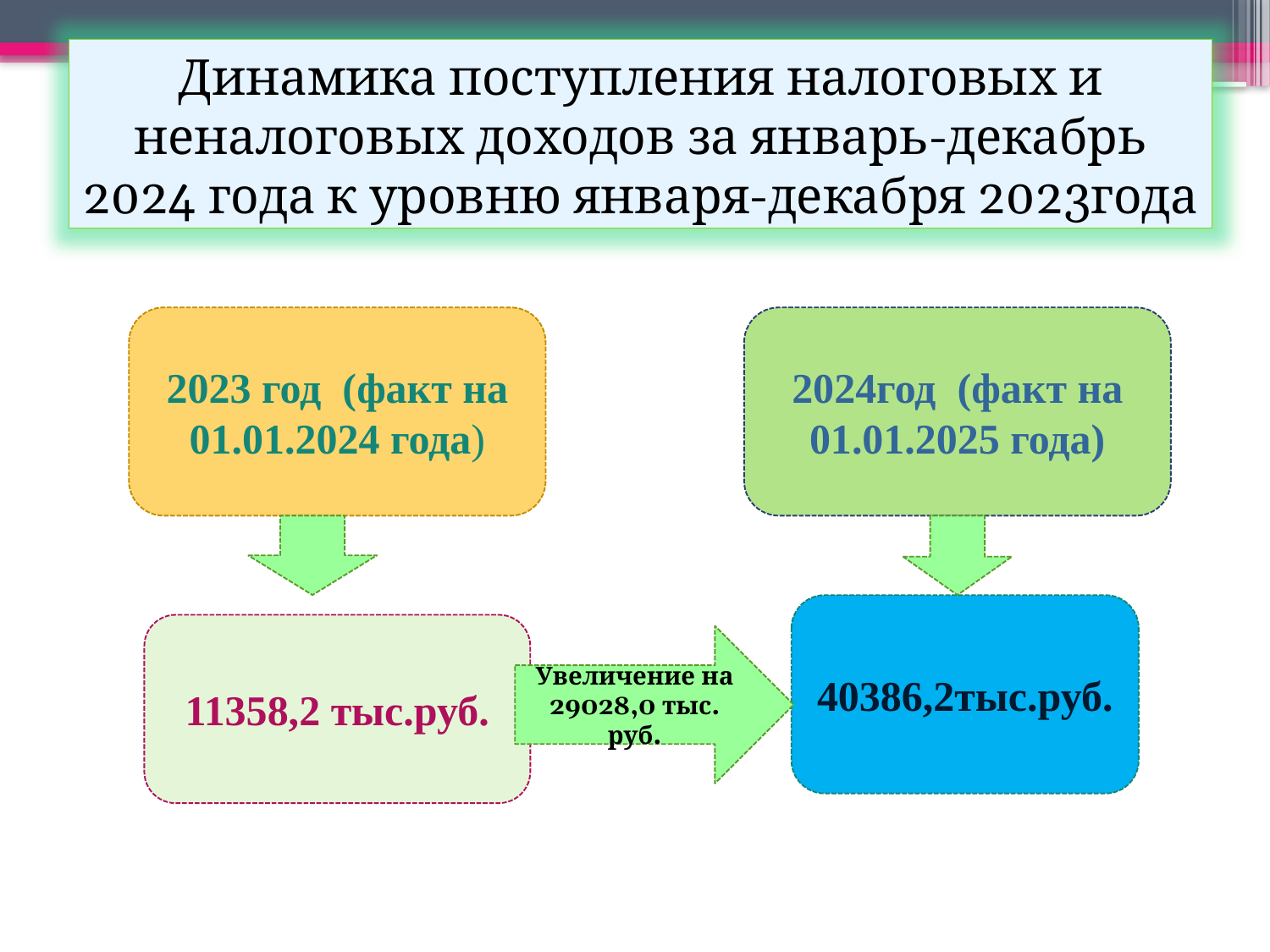

Динамика поступления налоговых и неналоговых доходов за январь-декабрь 2024 года к уровню января-декабря 2023года
2023 год  (факт на 01.01.2024 года)
2024год  (факт на 01.01.2025 года)

40386,2тыс.руб.
11358,2 тыс.руб.
Увеличение на 29028,0 тыс. руб.